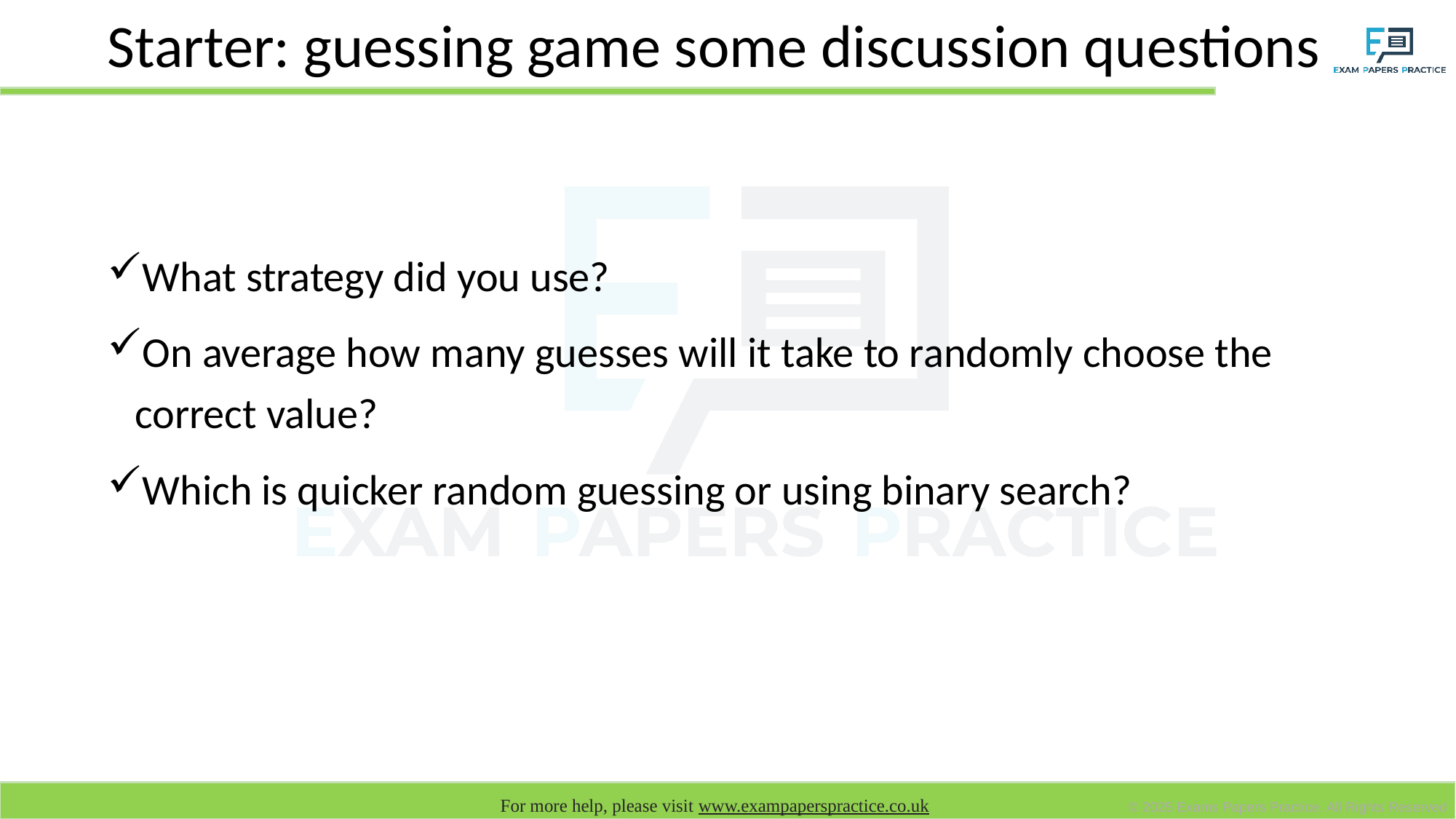

# Starter: guessing game some discussion questions

What strategy did you use?
On average how many guesses will it take to randomly choose the correct value?
Which is quicker random guessing or using binary search?